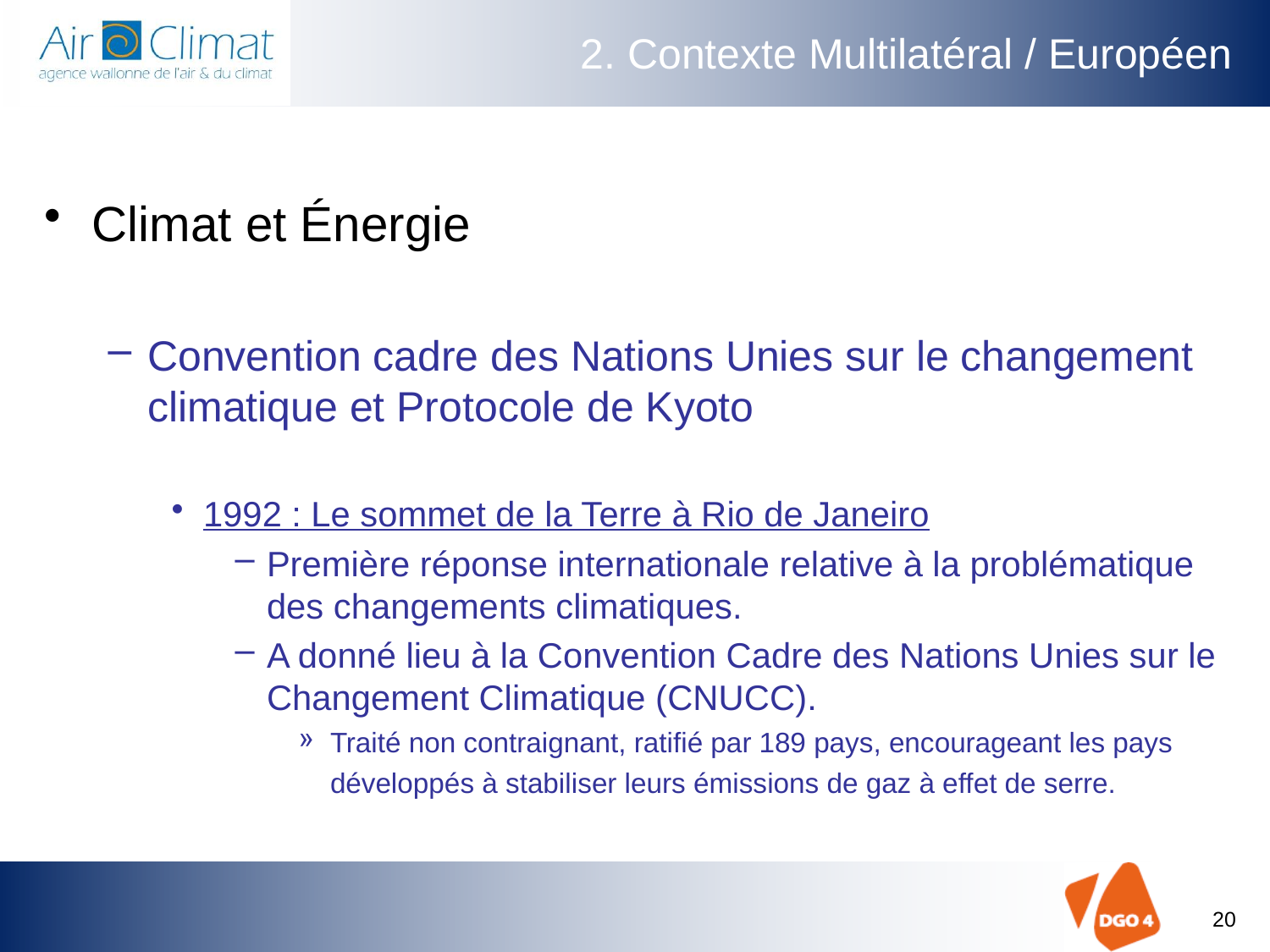

# 2. Contexte Multilatéral / Européen

Climat et Énergie

Convention cadre des Nations Unies sur le changement climatique et Protocole de Kyoto

1992 : Le sommet de la Terre à Rio de Janeiro
Première réponse internationale relative à la problématique des changements climatiques.
A donné lieu à la Convention Cadre des Nations Unies sur le Changement Climatique (CNUCC).
Traité non contraignant, ratifié par 189 pays, encourageant les pays développés à stabiliser leurs émissions de gaz à effet de serre.

20